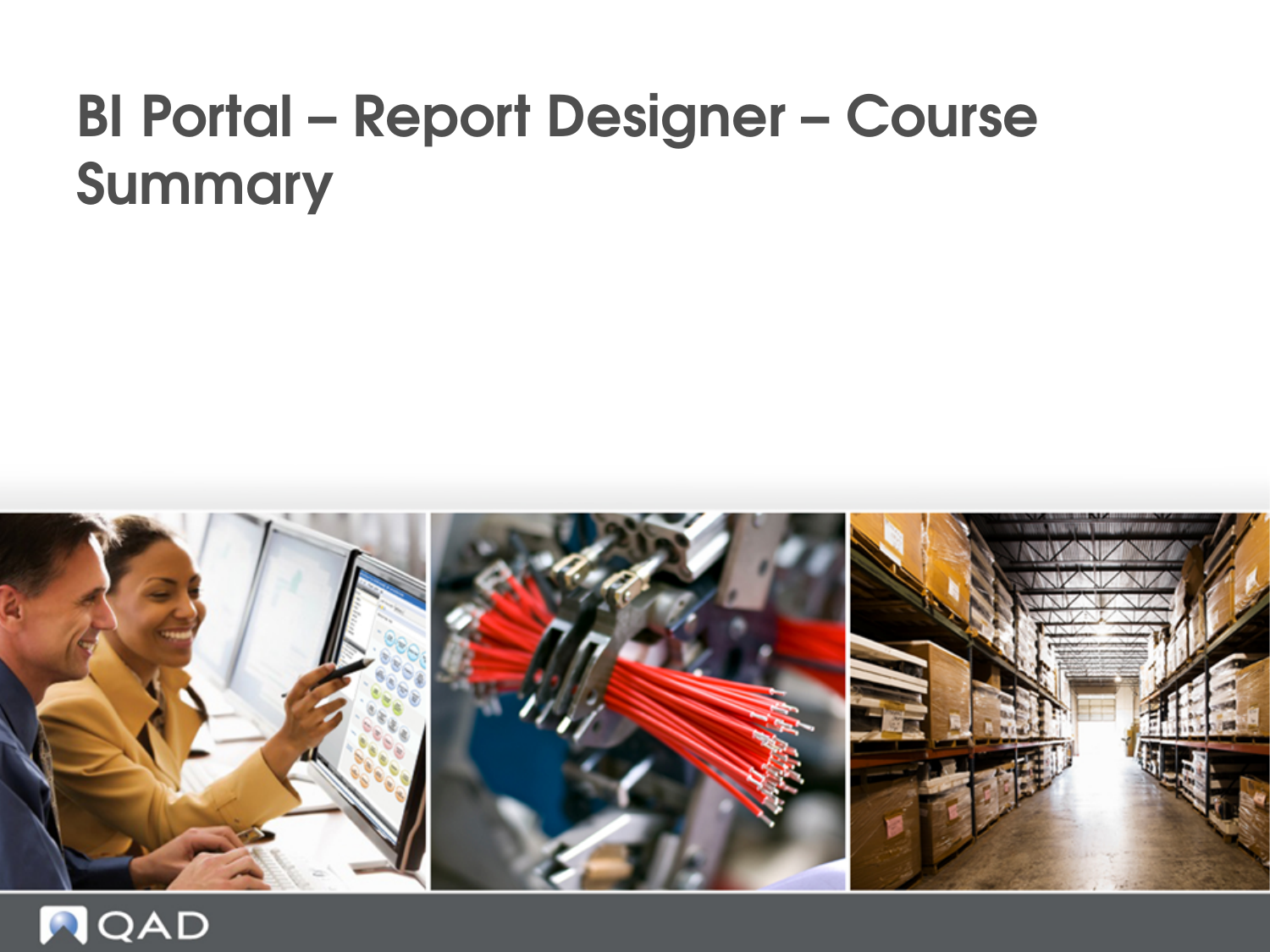

# BI Portal – Report Designer – Course Summary